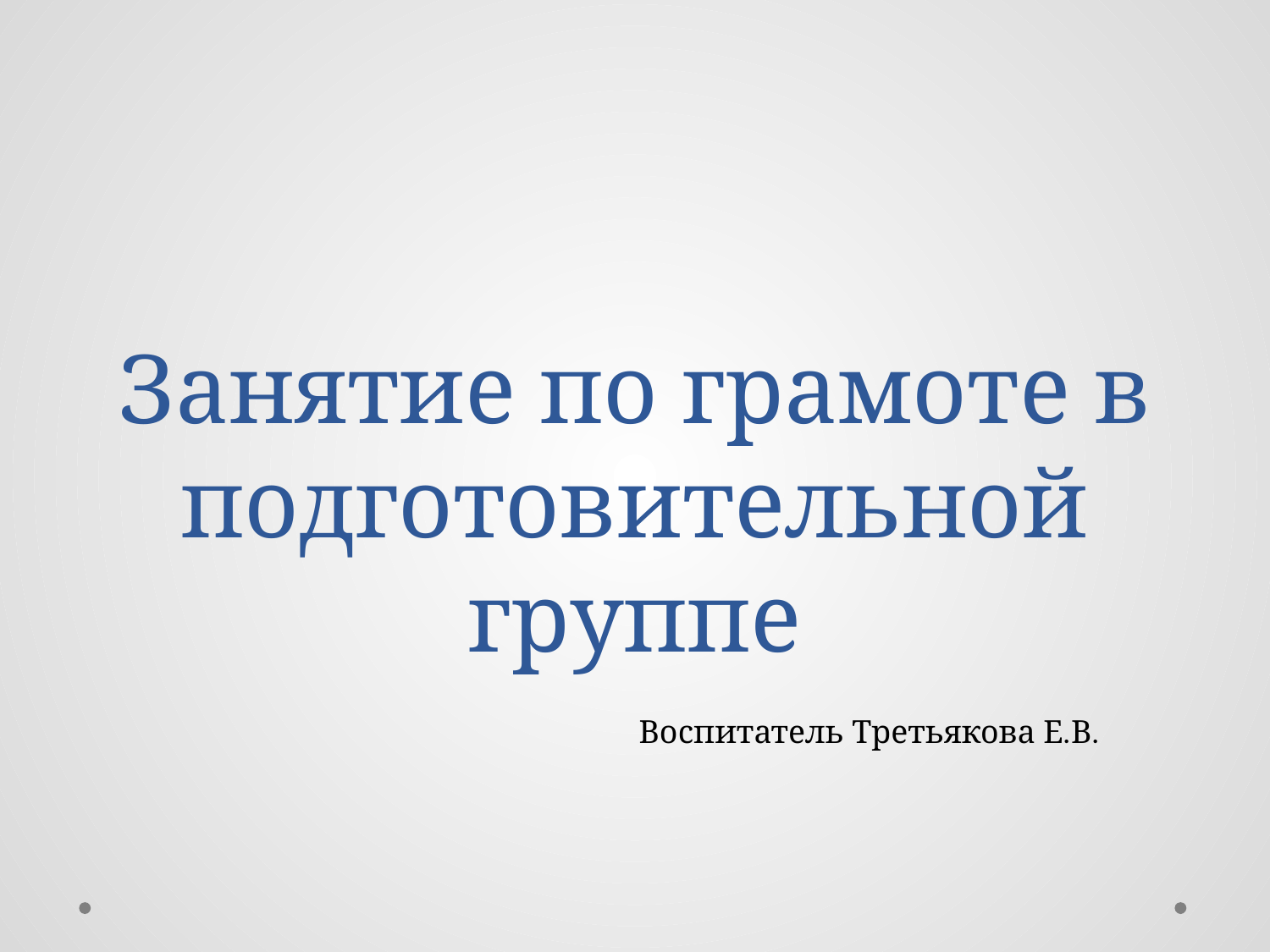

# Занятие по грамоте в подготовительной группе
Воспитатель Третьякова Е.В.